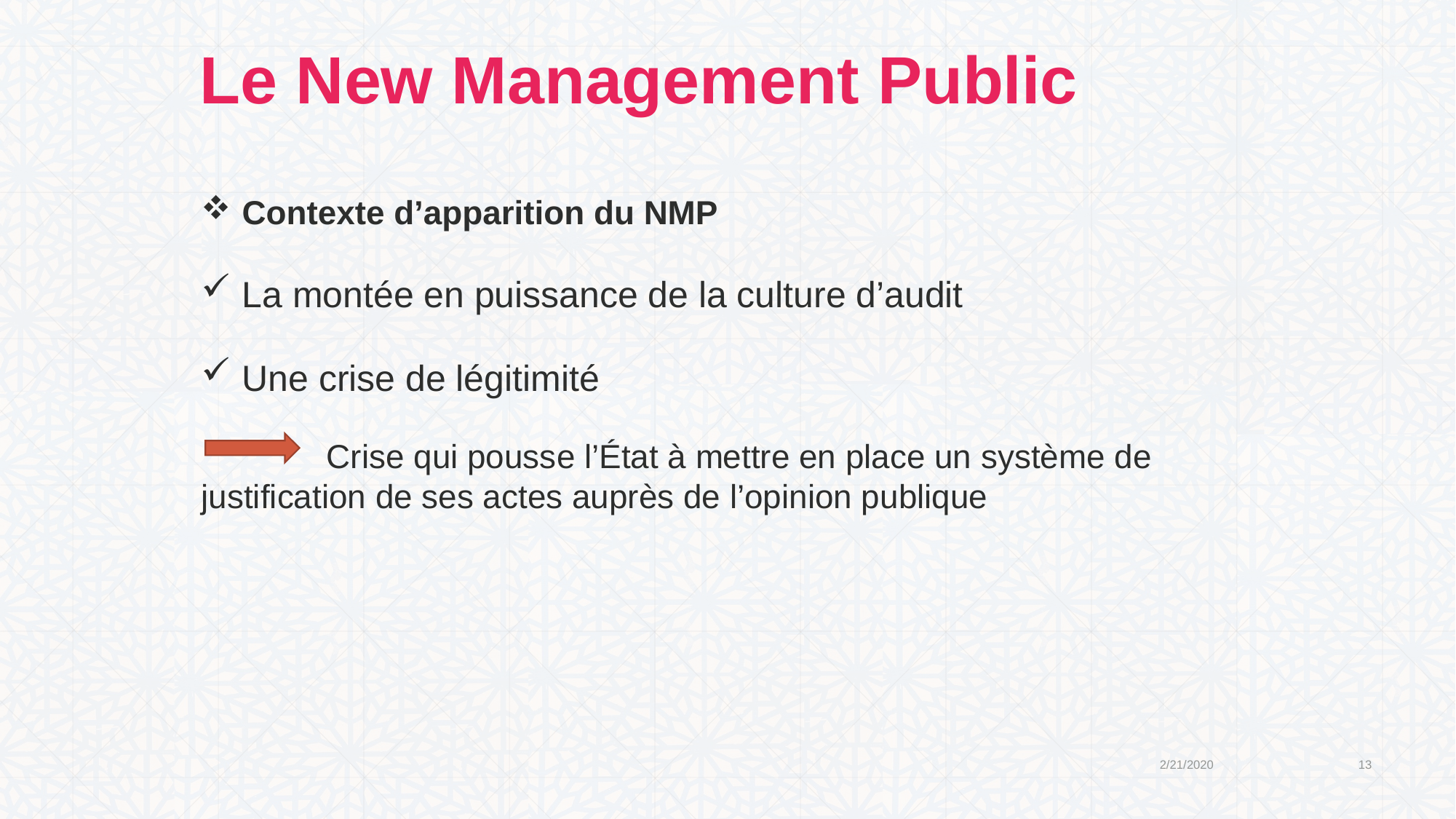

Le New Management Public
Contexte d’apparition du NMP

La montée en puissance de la culture d’audit

Une crise de légitimité

               Crise qui pousse l’État à mettre en place un système de justification de ses actes auprès de l’opinion publique

2/21/2020
13